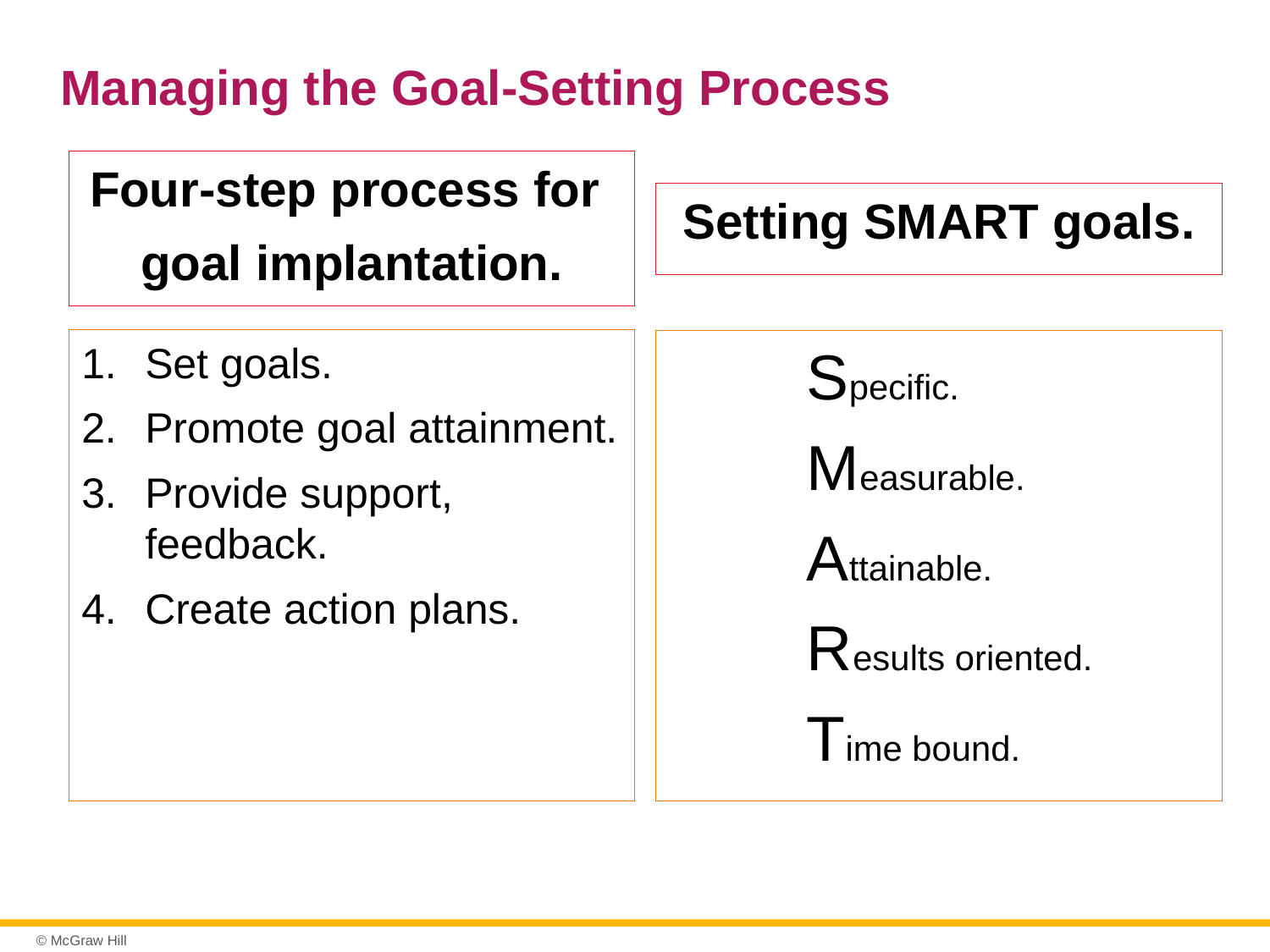

# Managing the Goal-Setting Process
Four-step process for
goal implantation.
Setting SMART goals.

Set goals.
Promote goal attainment.
Provide support, feedback.
Create action plans.

Specific.
Measurable.
Attainable.
Results oriented.
Time bound.